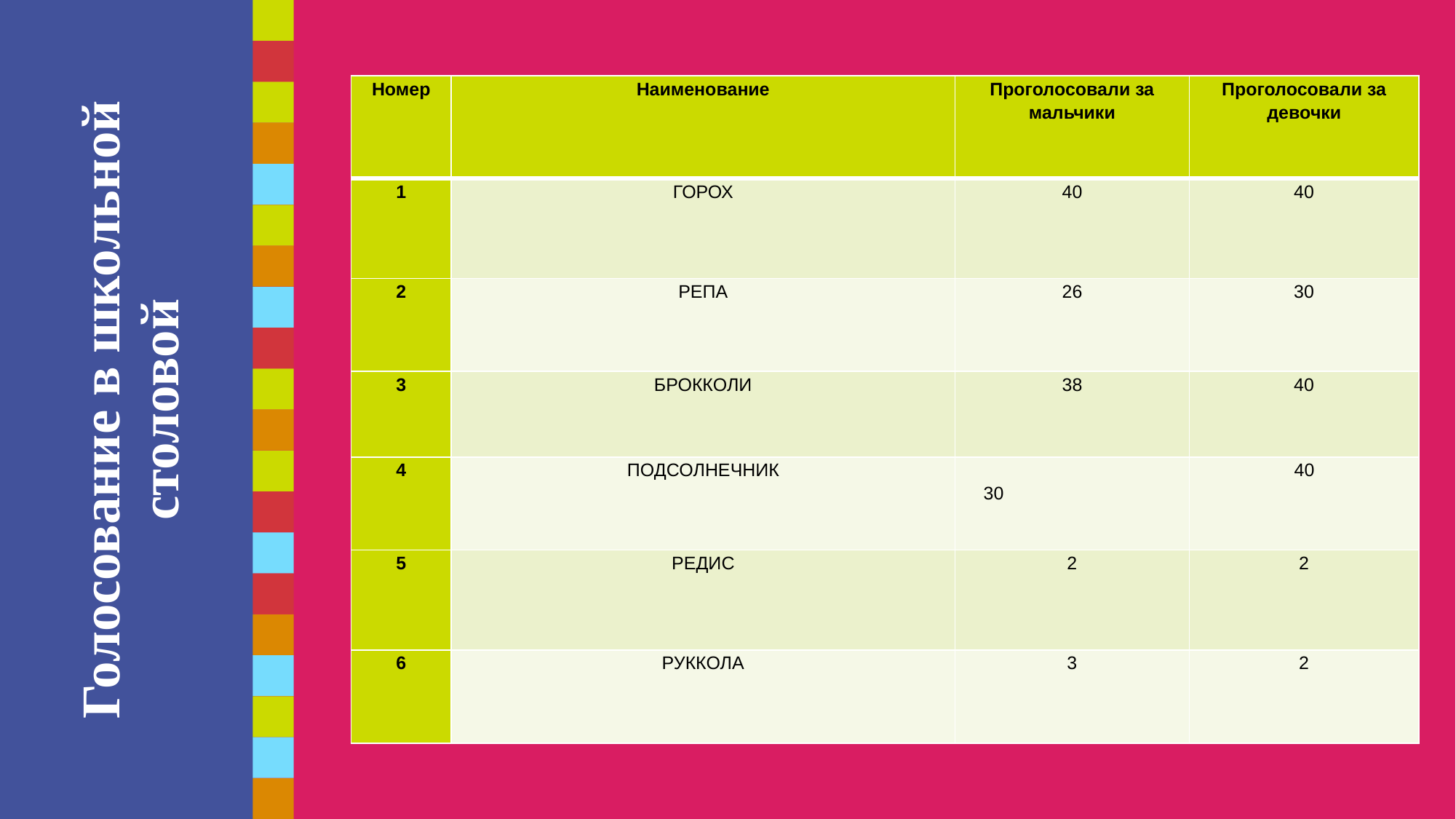

| Номер | Наименование | Проголосовали за мальчики | Проголосовали за девочки |
| --- | --- | --- | --- |
| 1 | ГОРОХ | 40 | 40 |
| 2 | РЕПА | 26 | 30 |
| 3 | БРОККОЛИ | 38 | 40 |
| 4 | ПОДСОЛНЕЧНИК | 30 | 40 |
| 5 | РЕДИС | 2 | 2 |
| 6 | РУККОЛА | 3 | 2 |
# Голосование в школьной столовой